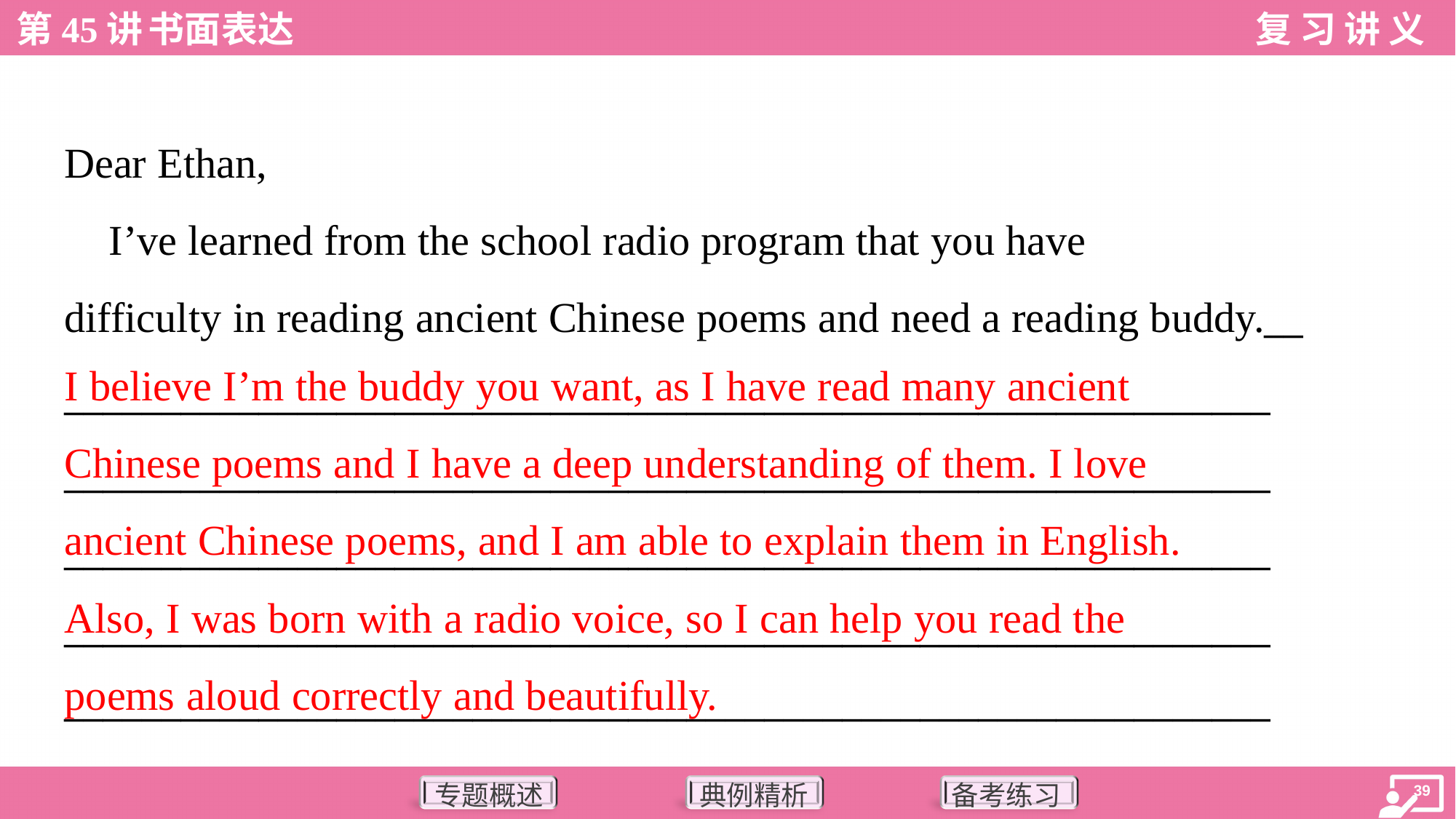

Dear Ethan,
    I’ve learned from the school radio program that you have
difficulty in reading ancient Chinese poems and need a reading buddy.__
______________________________________________________________
______________________________________________________________
______________________________________________________________
______________________________________________________________
______________________________________________________________
I believe I’m the buddy you want, as I have read many ancient
Chinese poems and I have a deep understanding of them. I love
ancient Chinese poems, and I am able to explain them in English.
Also, I was born with a radio voice, so I can help you read the
poems aloud correctly and beautifully.